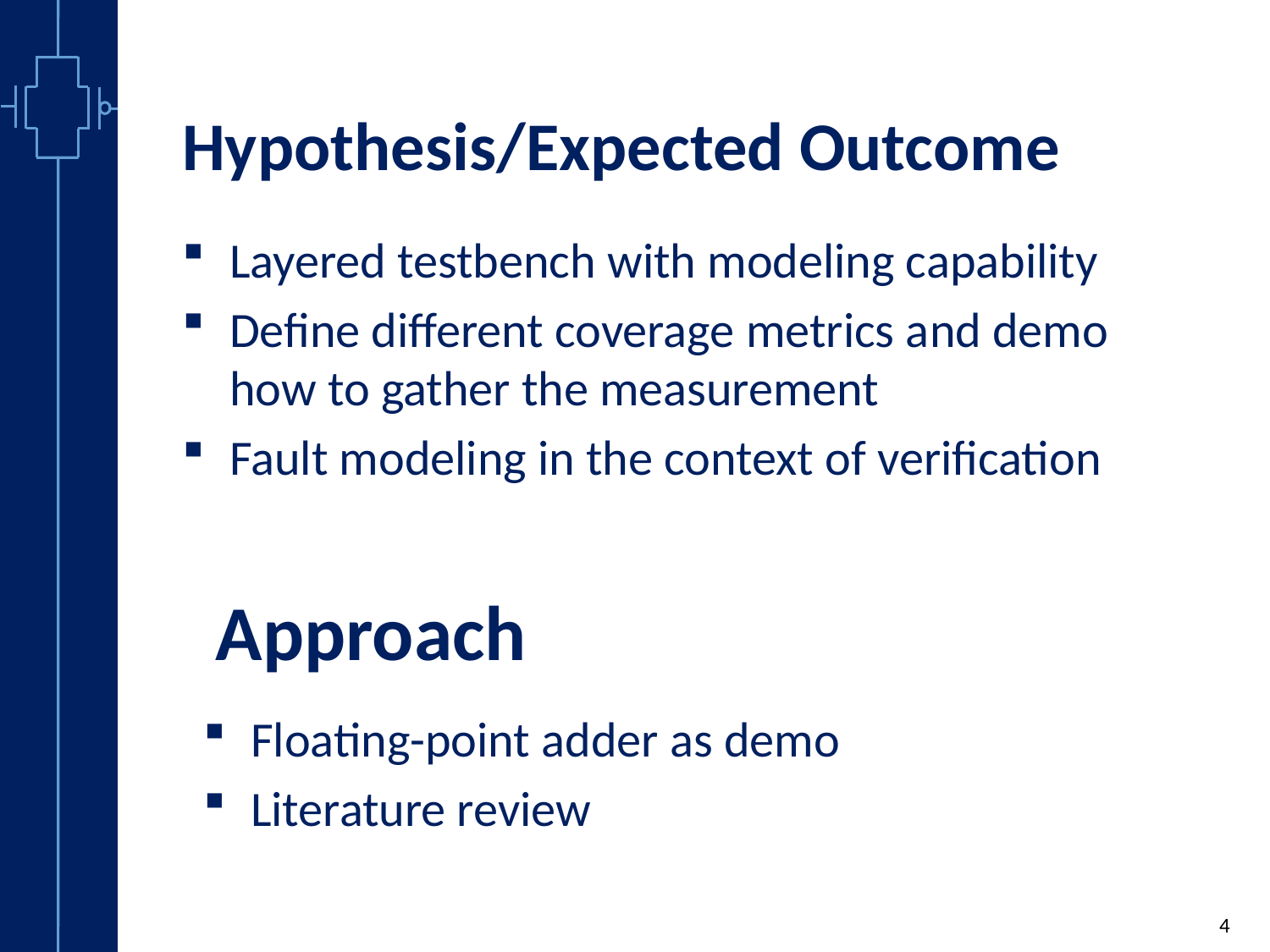

# Hypothesis/Expected Outcome
Layered testbench with modeling capability
Define different coverage metrics and demo how to gather the measurement
Fault modeling in the context of verification

Approach
Floating-point adder as demo
Literature review
4